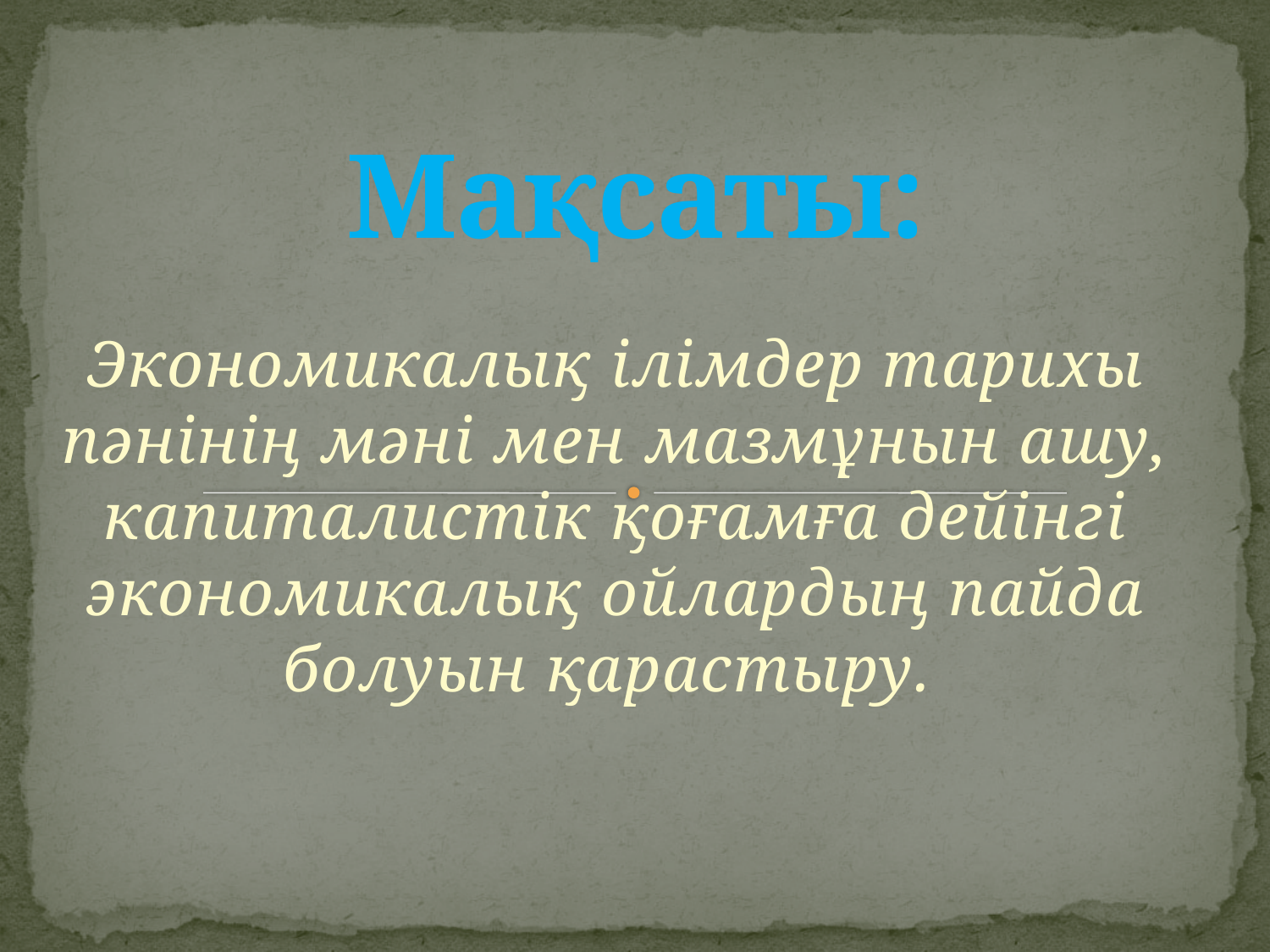

# Мақсаты:
Экономикалық ілімдер тарихы пәнінің мәні мен мазмұнын ашу, капиталистік қоғамға дейінгі экономикалық ойлардың пайда болуын қарастыру.